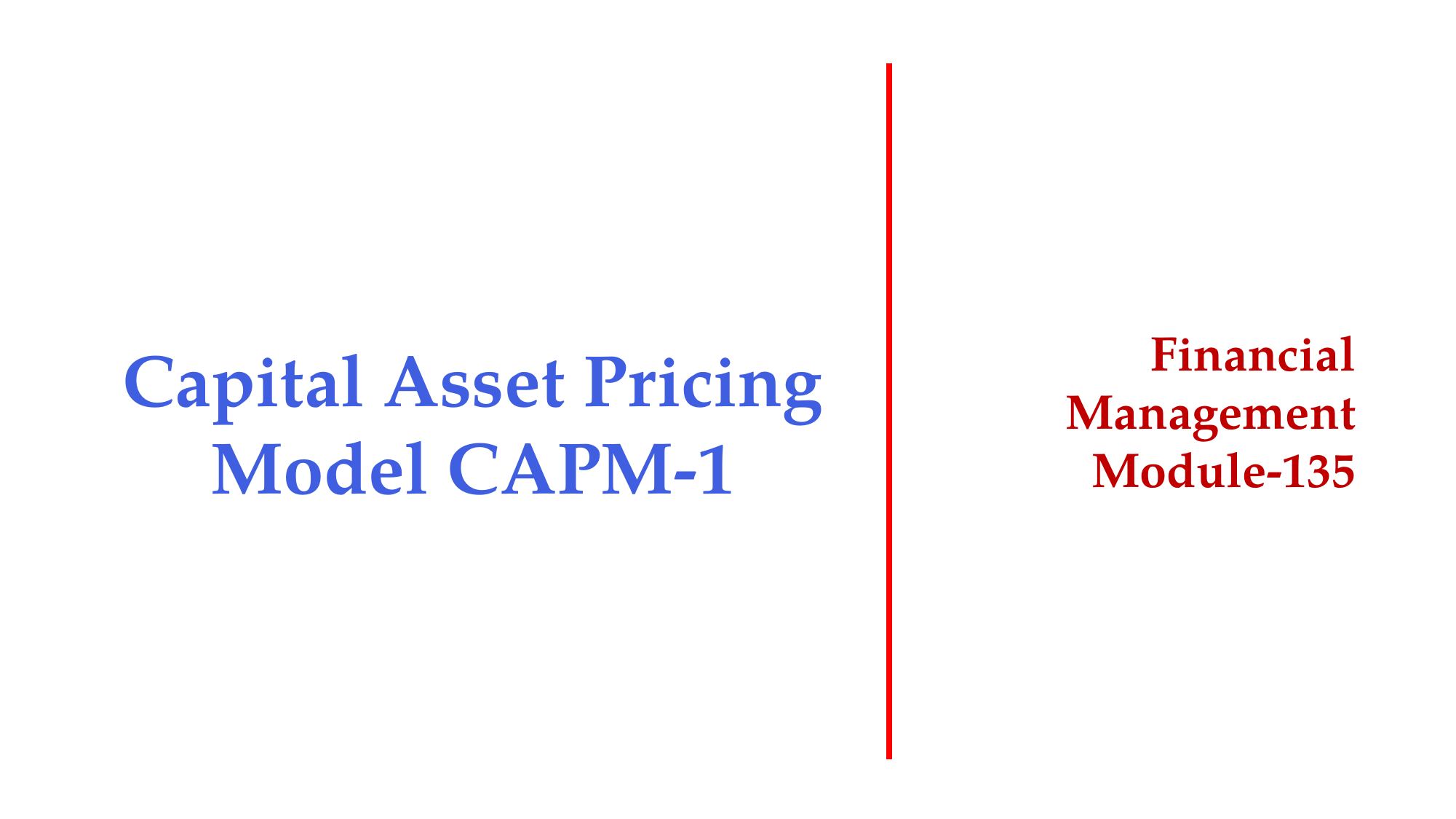

Capital Asset Pricing Model CAPM-1
Financial Management
Module-135